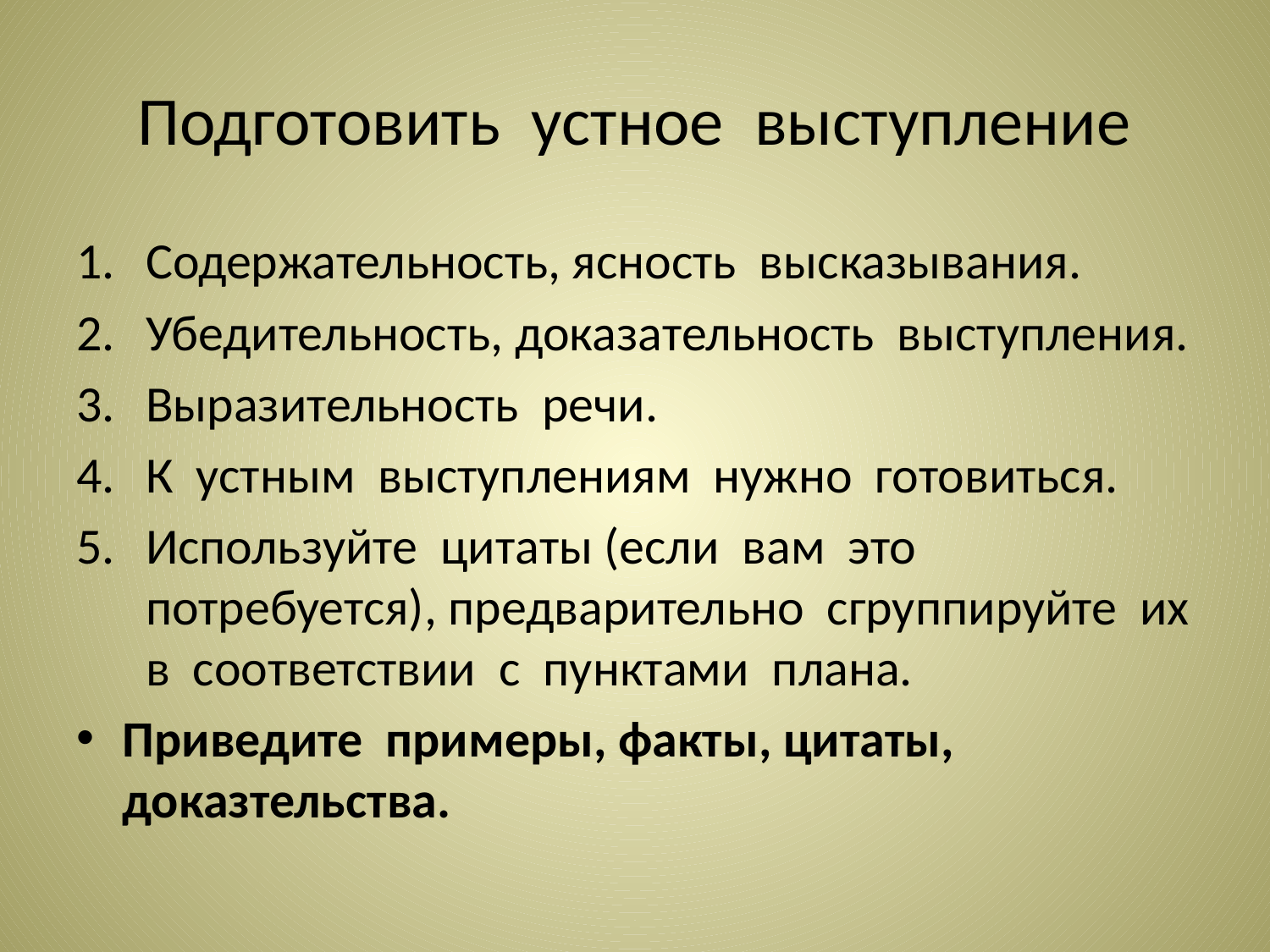

# Подготовить  устное  выступление
Содержательность, ясность  высказывания.
Убедительность, доказательность  выступления.
Выразительность  речи.
К  устным  выступлениям  нужно  готовиться.
Используйте  цитаты (если  вам  это  потребуется), предварительно  сгруппируйте  их в  соответствии  с  пунктами  плана.
Приведите  примеры, факты, цитаты, доказтельства.